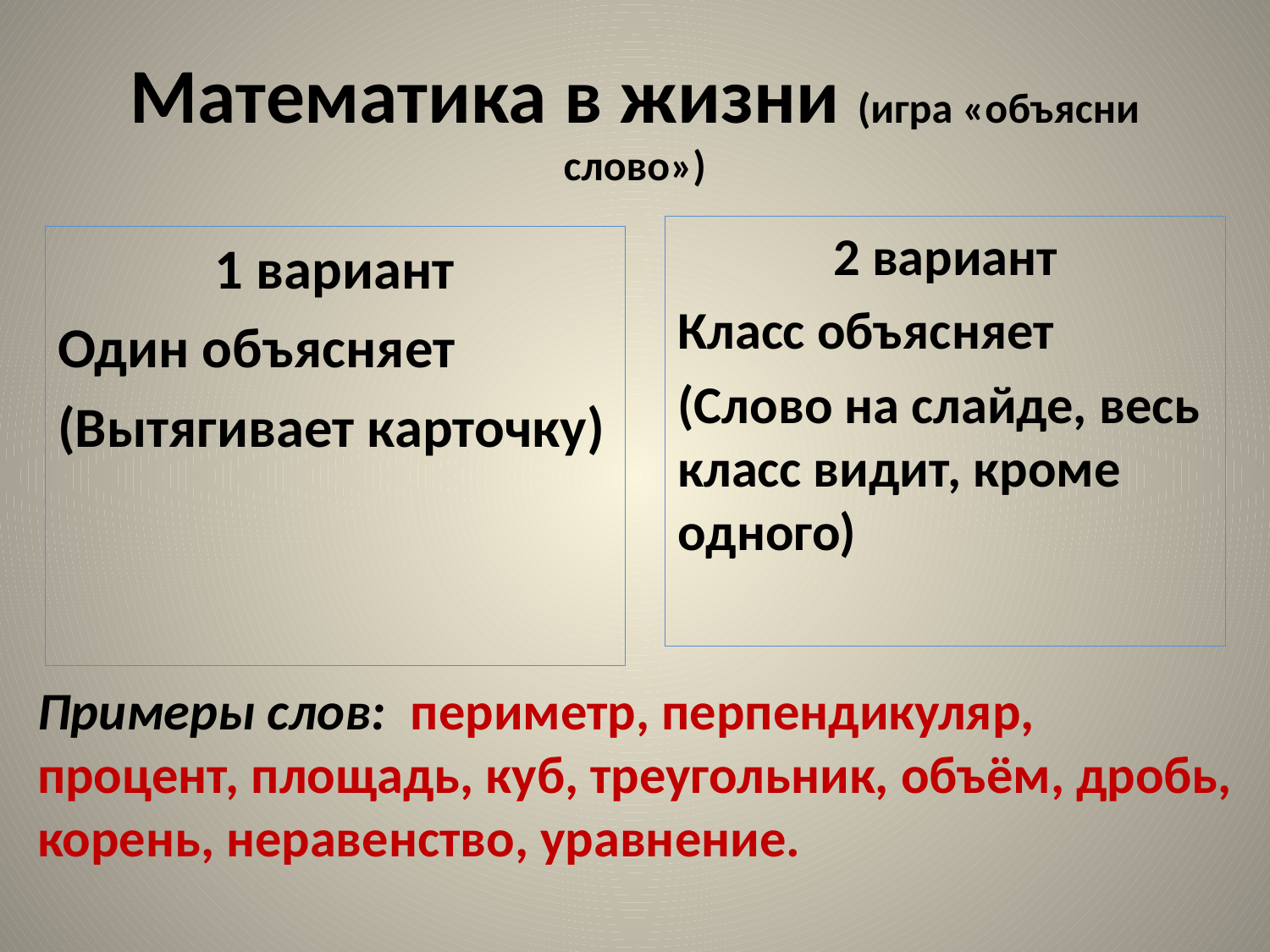

# Математика в жизни (игра «объясни слово»)
2 вариант
Класс объясняет
(Слово на слайде, весь класс видит, кроме одного)
1 вариант
Один объясняет
(Вытягивает карточку)
Примеры слов:  периметр, перпендикуляр,  процент, площадь, куб, треугольник, объём, дробь, корень, неравенство, уравнение.